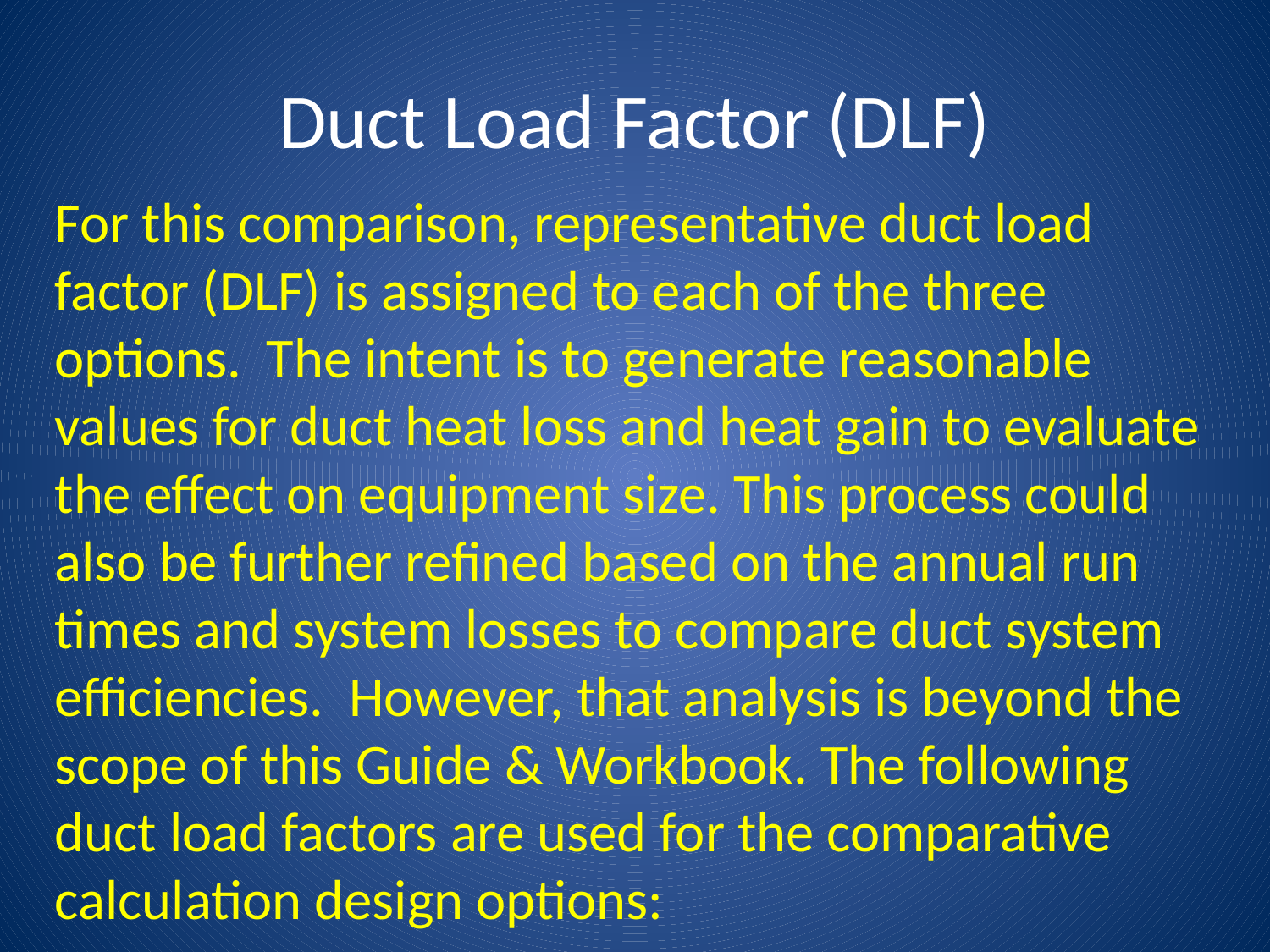

# Duct Load Factor (DLF)
For this comparison, representative duct load factor (DLF) is assigned to each of the three options.  The intent is to generate reasonable values for duct heat loss and heat gain to evaluate the effect on equipment size. This process could also be further refined based on the annual run times and system losses to compare duct system efficiencies.  However, that analysis is beyond the scope of this Guide & Workbook. The following duct load factors are used for the comparative calculation design options: